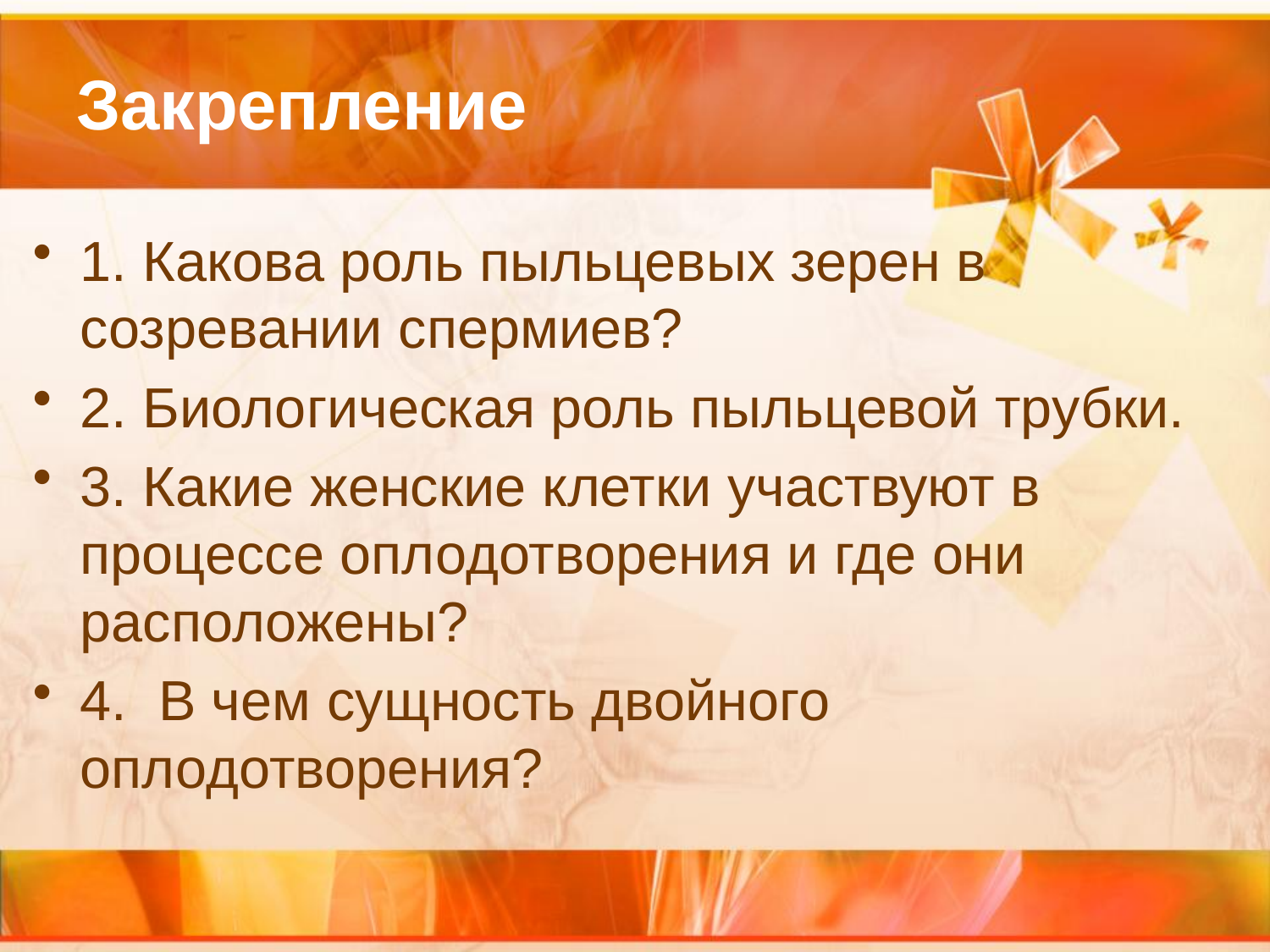

# Закрепление
1. Какова роль пыльцевых зерен в созревании спермиев?
2. Биологическая роль пыльцевой трубки.
3. Какие женские клетки участвуют в процессе оплодотворения и где они расположены?
4.  В чем сущность двойного оплодотворения?